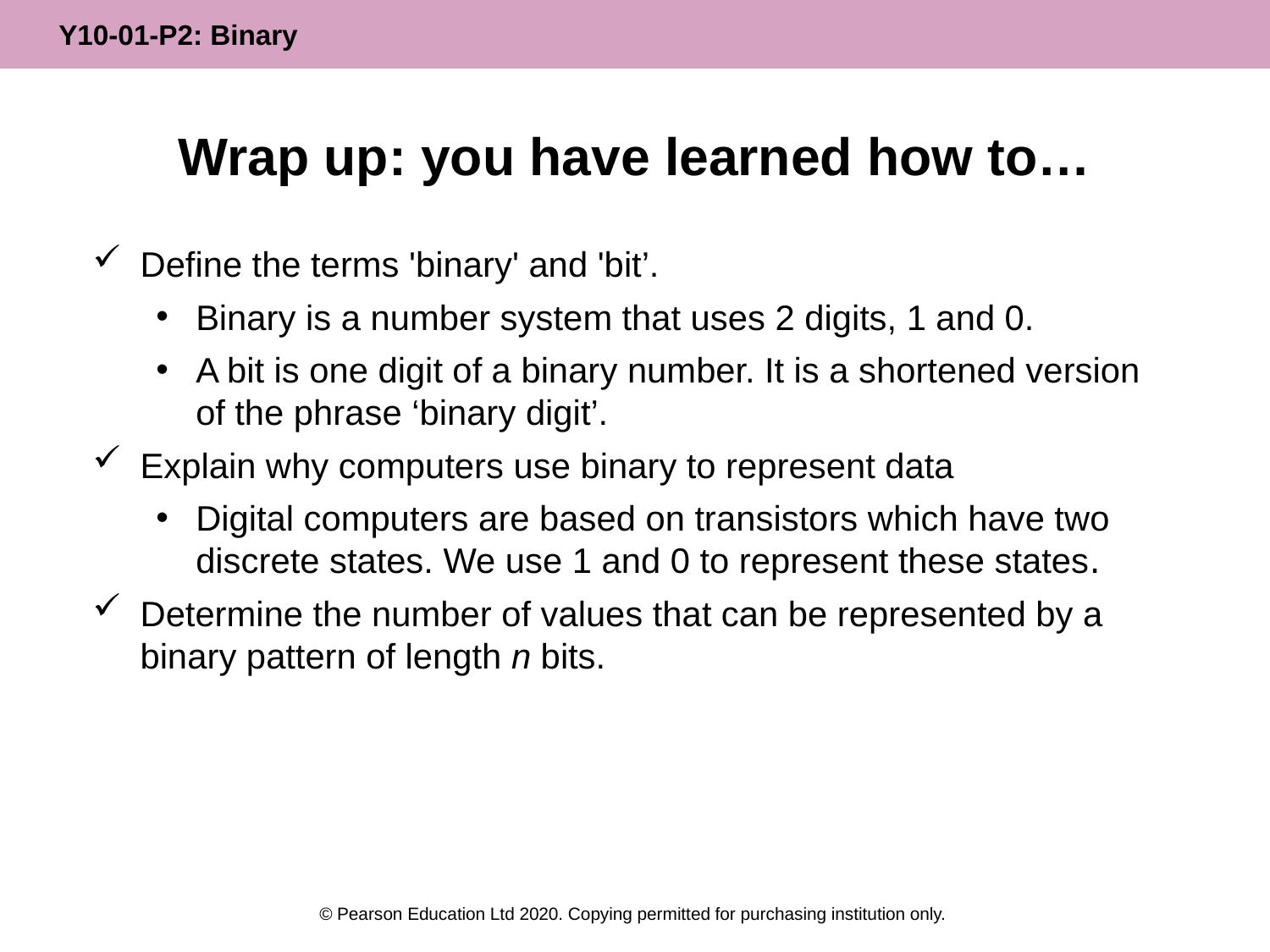

# Wrap up: you have learned how to…
Define the terms 'binary' and 'bit’.
Binary is a number system that uses 2 digits, 1 and 0.
A bit is one digit of a binary number. It is a shortened version of the phrase ‘binary digit’.
Explain why computers use binary to represent data
Digital computers are based on transistors which have two discrete states. We use 1 and 0 to represent these states.
Determine the number of values that can be represented by a binary pattern of length n bits.

© Pearson Education Ltd 2020. Copying permitted for purchasing institution only.